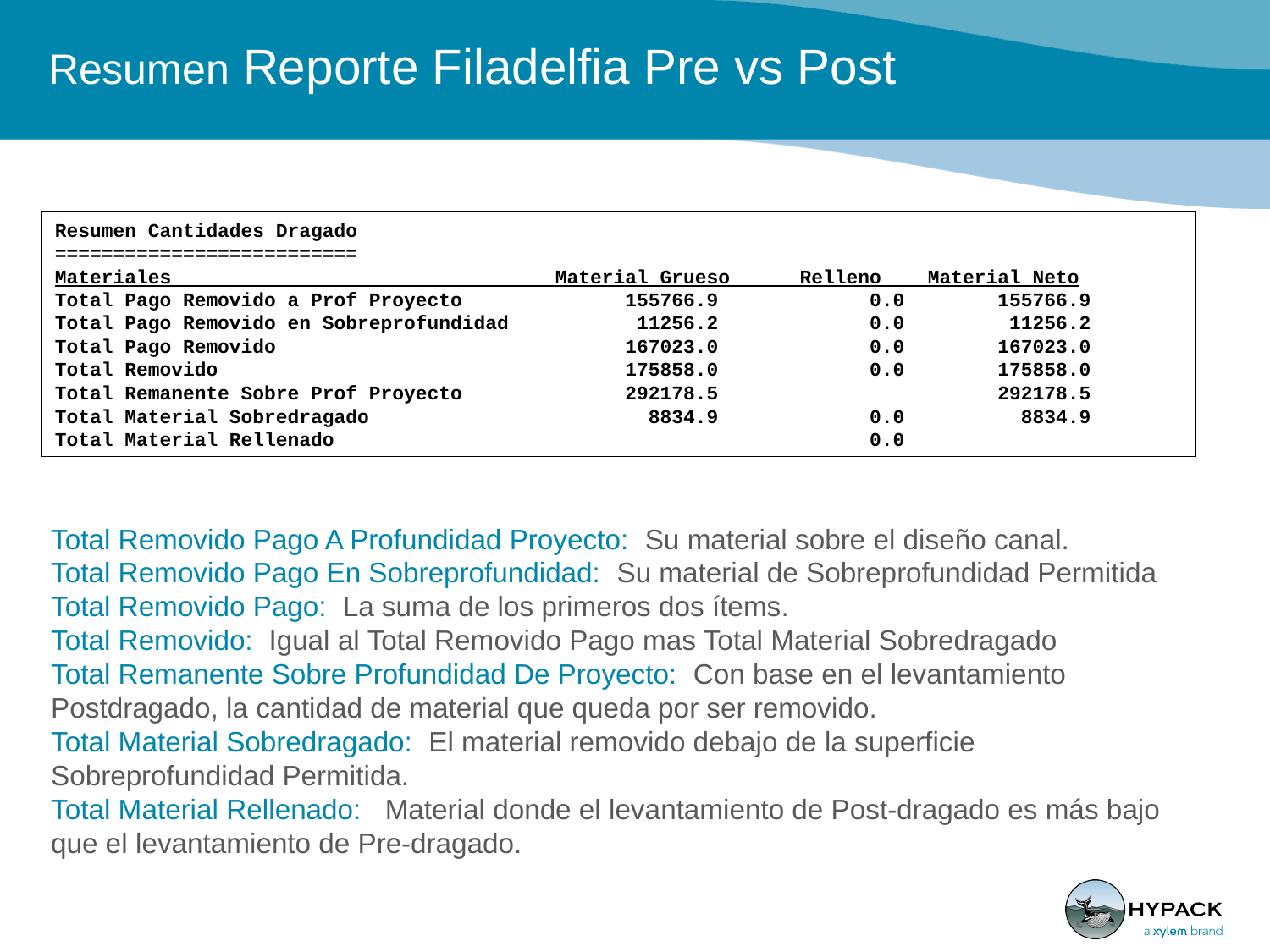

# Resumen Reporte Filadelfia Pre vs Post
Resumen Cantidades Dragado
==========================
Materiales                                 Material Grueso      Relleno    Material Neto
Total Pago Removido a Prof Proyecto              155766.9             0.0        155766.9
Total Pago Removido en Sobreprofundidad           11256.2             0.0         11256.2
Total Pago Removido                              167023.0             0.0        167023.0
Total Removido                                   175858.0             0.0        175858.0
Total Remanente Sobre Prof Proyecto              292178.5                        292178.5
Total Material Sobredragado                        8834.9             0.0          8834.9
Total Material Rellenado                                              0.0
Total Removido Pago A Profundidad Proyecto:  Su material sobre el diseño canal.
Total Removido Pago En Sobreprofundidad:  Su material de Sobreprofundidad Permitida
Total Removido Pago:  La suma de los primeros dos ítems.
Total Removido:  Igual al Total Removido Pago mas Total Material Sobredragado
Total Remanente Sobre Profundidad De Proyecto:  Con base en el levantamiento Postdragado, la cantidad de material que queda por ser removido.
Total Material Sobredragado:  El material removido debajo de la superficie Sobreprofundidad Permitida.
Total Material Rellenado:   Material donde el levantamiento de Post-dragado es más bajo que el levantamiento de Pre-dragado.